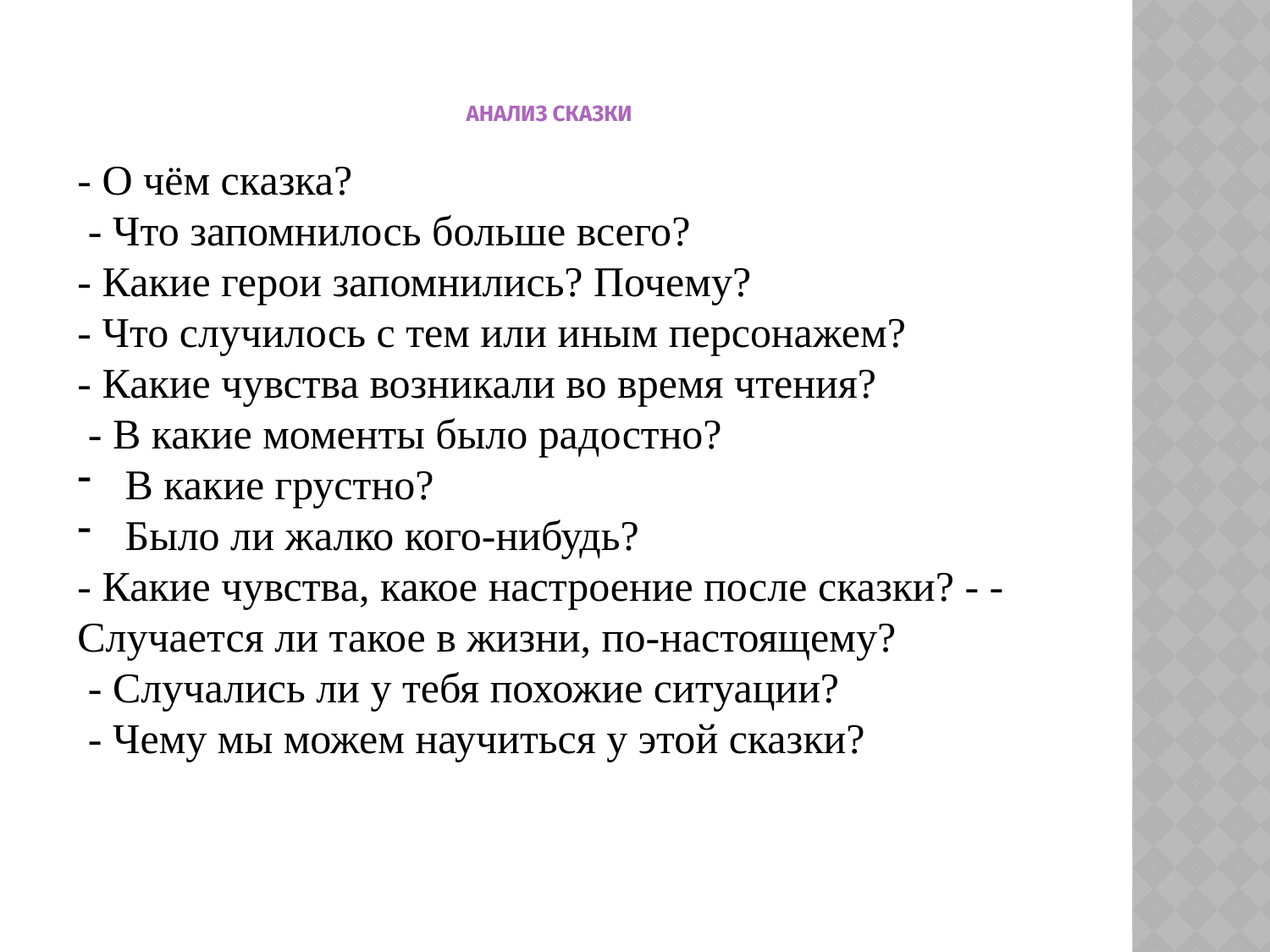

# Анализ сказки
- О чём сказка?
 - Что запомнилось больше всего?
- Какие герои запомнились? Почему?
- Что случилось с тем или иным персонажем?
- Какие чувства возникали во время чтения?
 - В какие моменты было радостно?
В какие грустно?
Было ли жалко кого-нибудь?
- Какие чувства, какое настроение после сказки? - - Случается ли такое в жизни, по-настоящему?
 - Случались ли у тебя похожие ситуации?
 - Чему мы можем научиться у этой сказки?